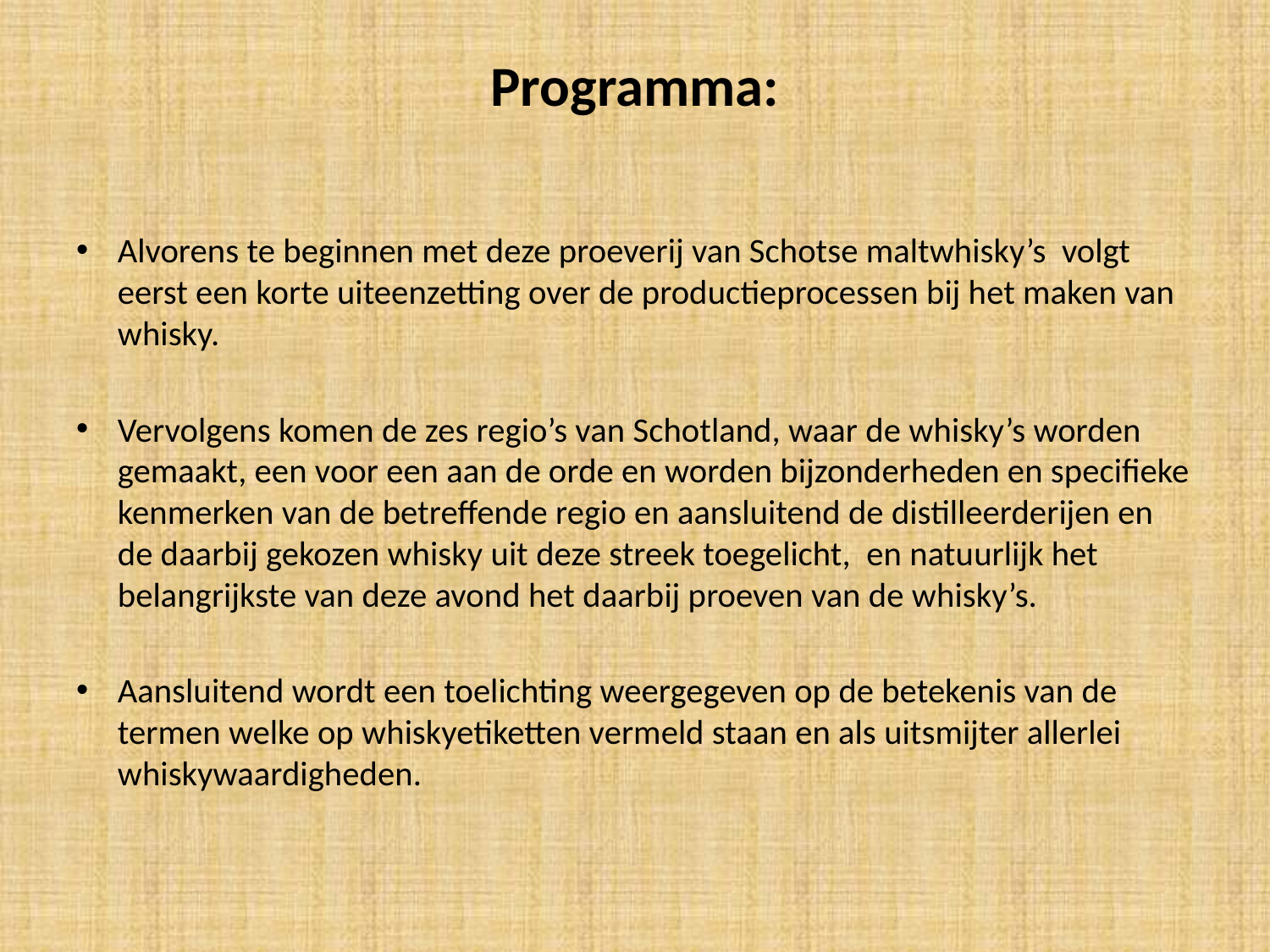

# Programma:
Alvorens te beginnen met deze proeverij van Schotse maltwhisky’s  volgt eerst een korte uiteenzetting over de productieprocessen bij het maken van whisky.

Vervolgens komen de zes regio’s van Schotland, waar de whisky’s worden gemaakt, een voor een aan de orde en worden bijzonderheden en specifieke kenmerken van de betreffende regio en aansluitend de distilleerderijen en de daarbij gekozen whisky uit deze streek toegelicht,  en natuurlijk het belangrijkste van deze avond het daarbij proeven van de whisky’s.

Aansluitend wordt een toelichting weergegeven op de betekenis van de termen welke op whiskyetiketten vermeld staan en als uitsmijter allerlei whiskywaardigheden.